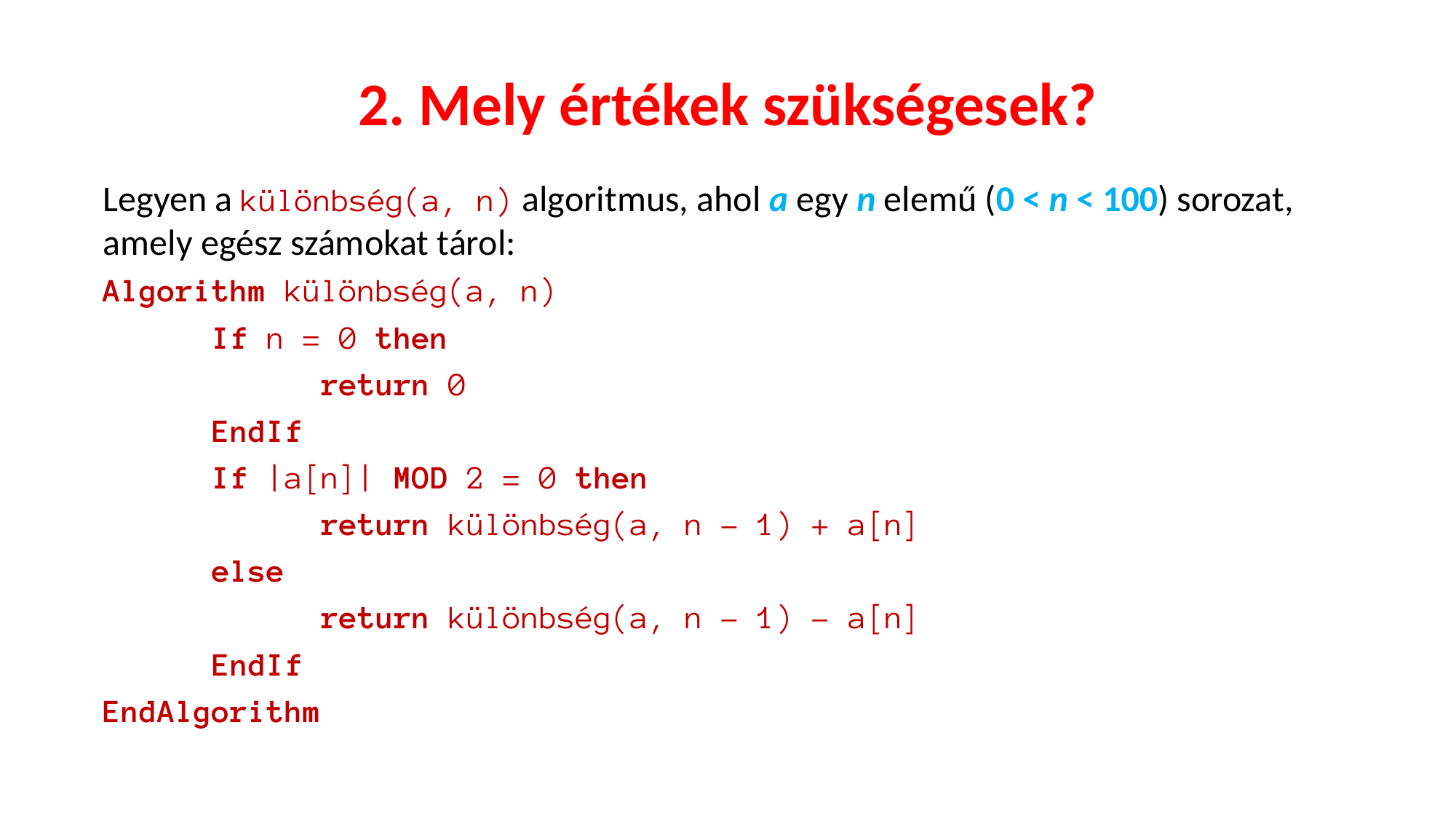

# 2. Mely értékek szükségesek?
Legyen a különbség(a, n) algoritmus, ahol a egy n elemű (0 < n < 100) so­rozat, amely egész számokat tárol:
Algorithm különbség(a, n)
	If n = 0 then
		return 0
	EndIf
	If |a[n]| MOD 2 = 0 then
		return különbség(a, n - 1) + a[n]
	else
		return különbség(a, n - 1) - a[n]
	EndIf
EndAlgorithm